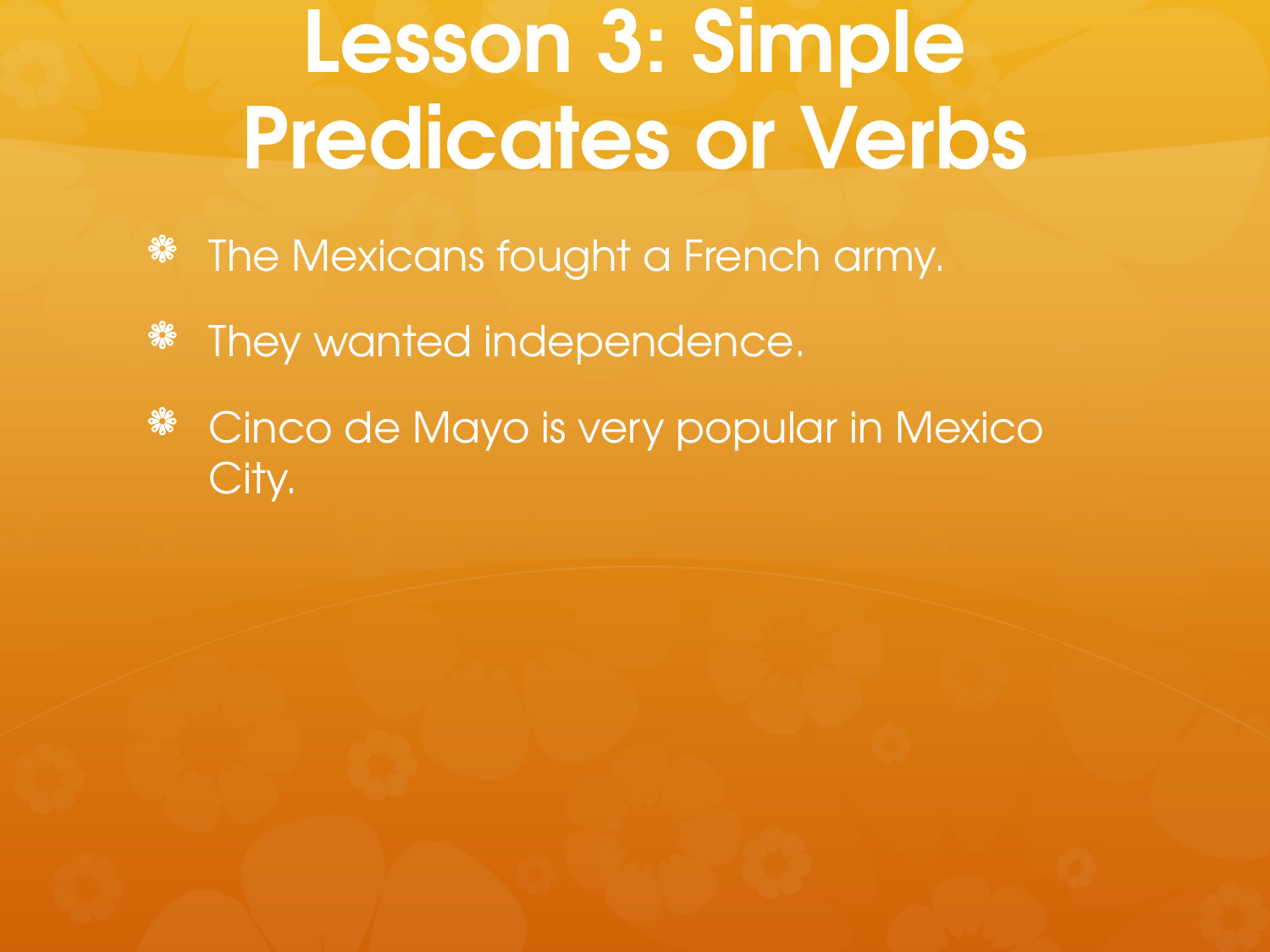

# Lesson 3: Simple Predicates or Verbs
The Mexicans fought a French army.
They wanted independence.
Cinco de Mayo is very popular in Mexico City.